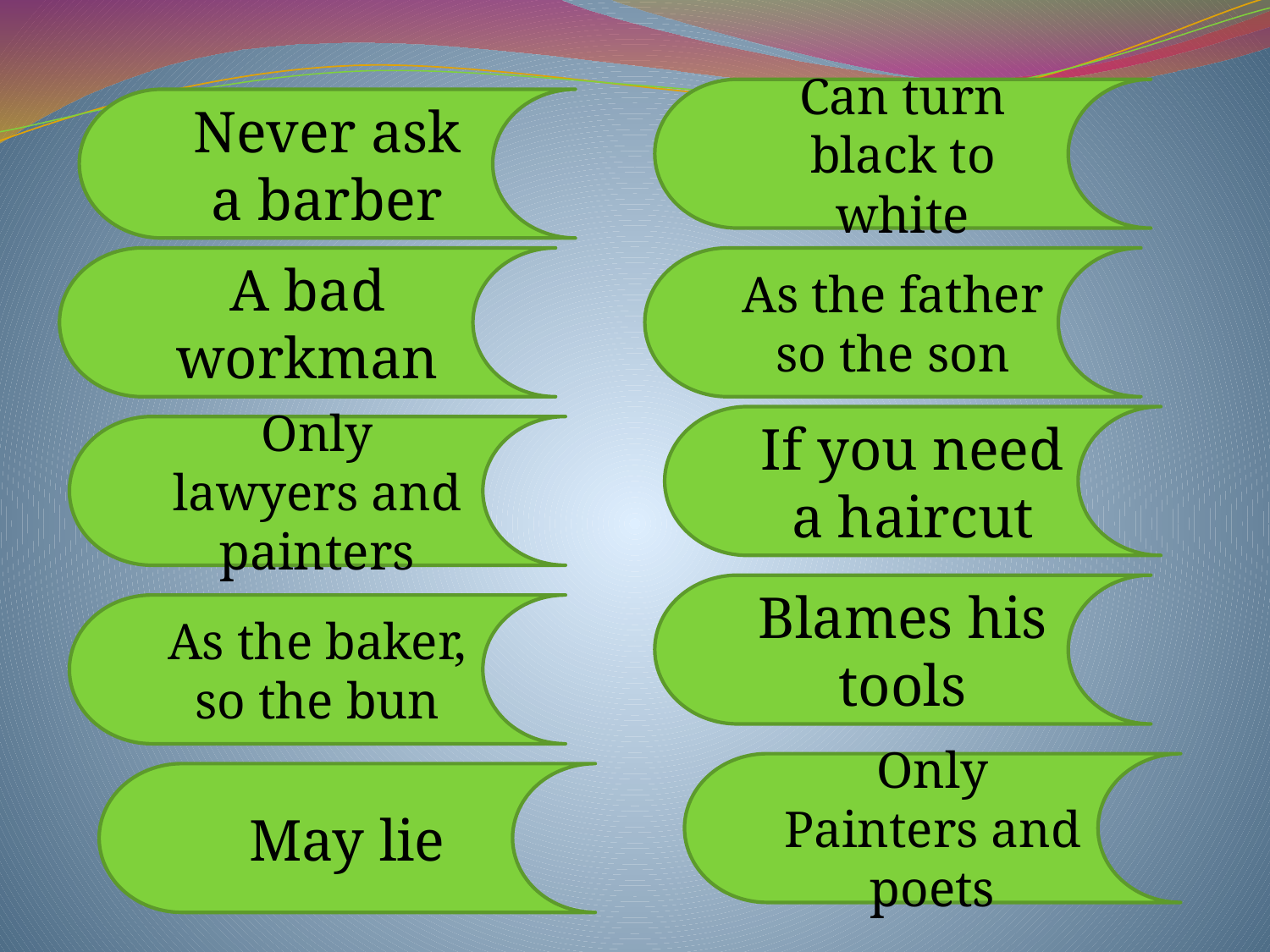

Can turn black to white
Never ask a barber
#
A bad workman
As the father so the son

If you need a haircut
Only lawyers and painters
Blames his tools
As the baker, so the bun
Only Painters and poets
May lie